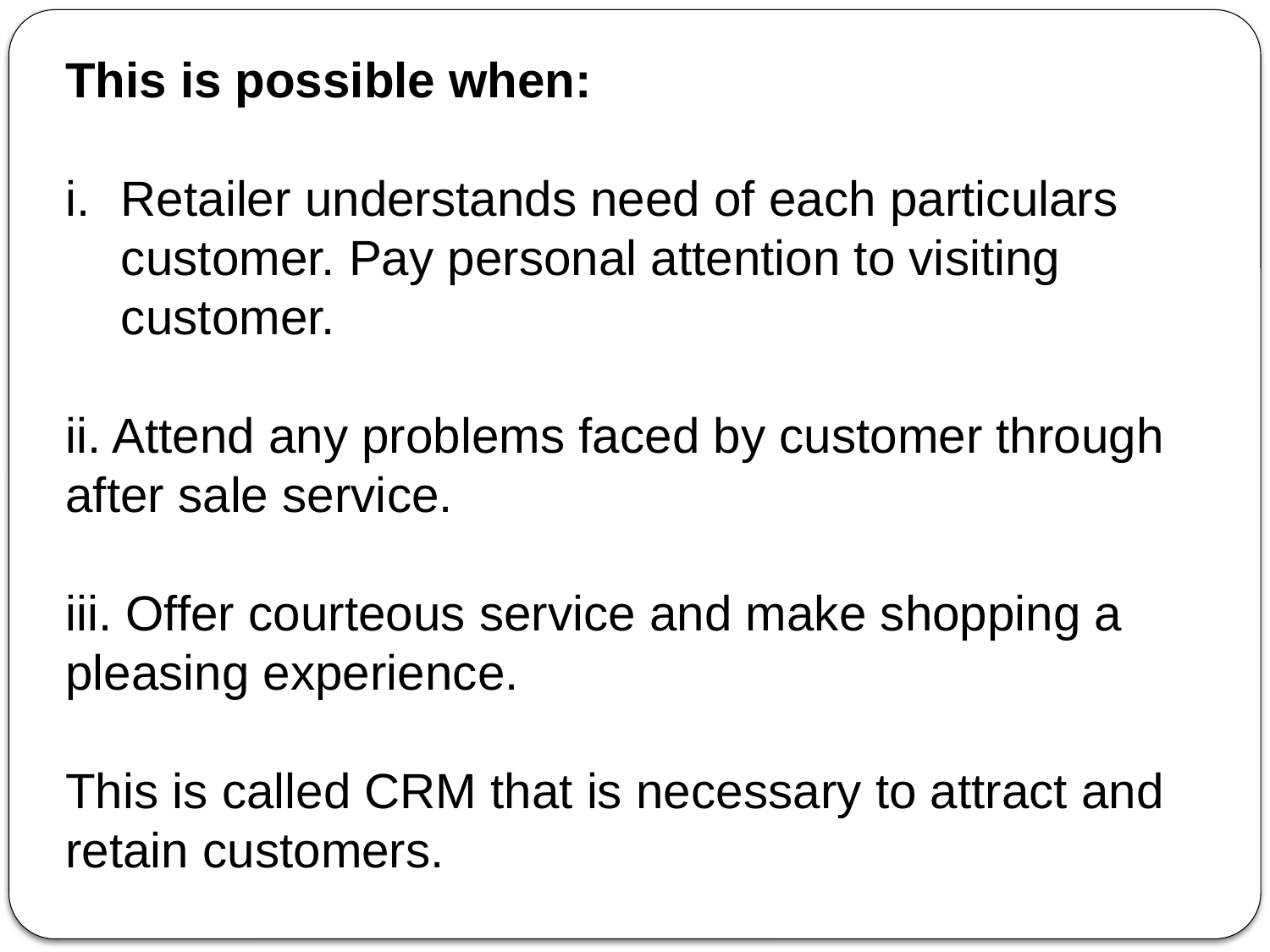

This is possible when:

Retailer understands need of each particulars customer. Pay personal attention to visiting customer.

ii. Attend any problems faced by customer through after sale service.

iii. Offer courteous service and make shopping a pleasing experience.

This is called CRM that is necessary to attract and retain customers.